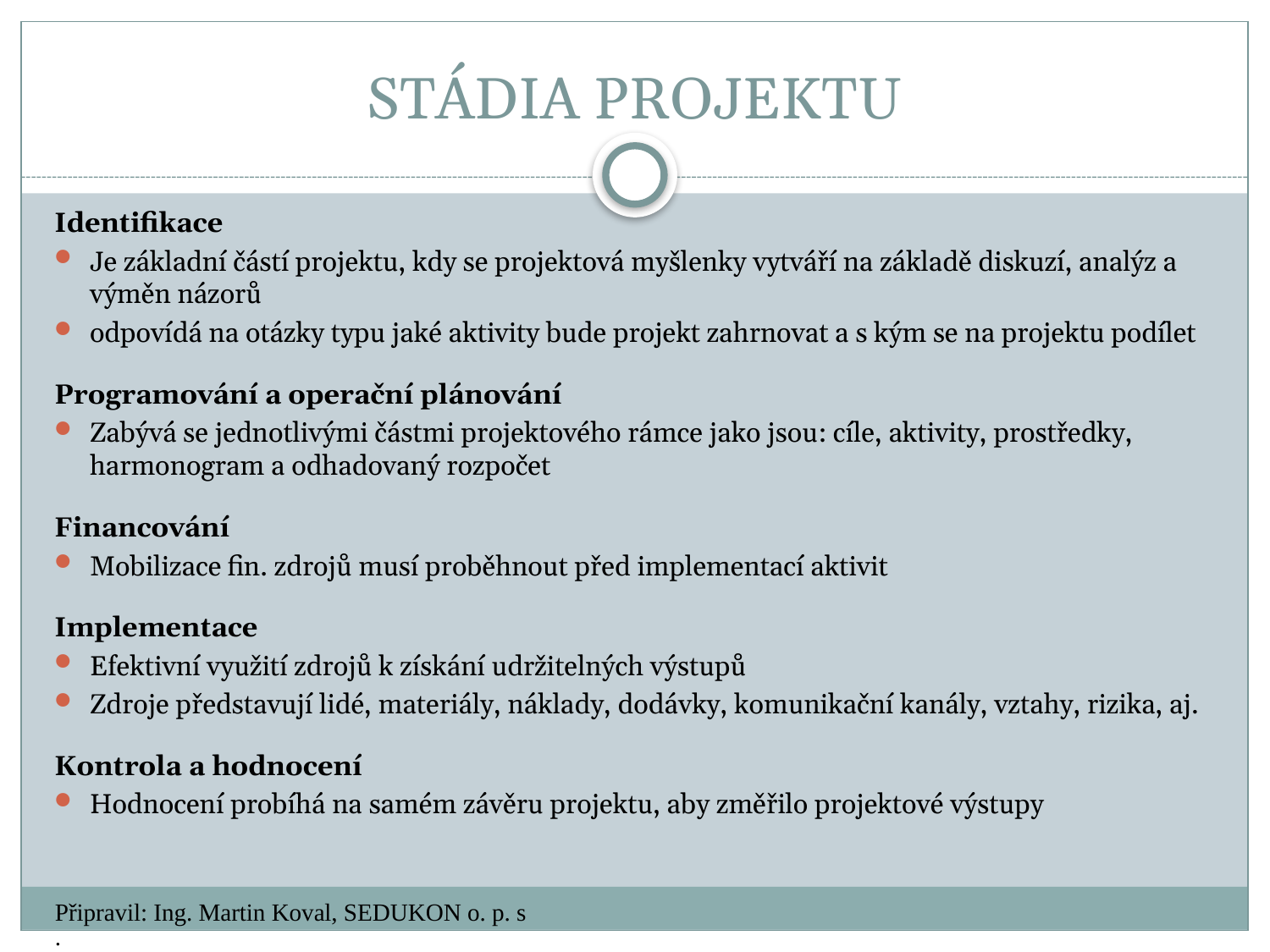

# STÁDIA PROJEKTU
Identifikace
Je základní částí projektu, kdy se projektová myšlenky vytváří na základě diskuzí, analýz a výměn názorů
odpovídá na otázky typu jaké aktivity bude projekt zahrnovat a s kým se na projektu podílet

Programování a operační plánování
Zabývá se jednotlivými částmi projektového rámce jako jsou: cíle, aktivity, prostředky, harmonogram a odhadovaný rozpočet

Financování
Mobilizace fin. zdrojů musí proběhnout před implementací aktivit

Implementace
Efektivní využití zdrojů k získání udržitelných výstupů
Zdroje představují lidé, materiály, náklady, dodávky, komunikační kanály, vztahy, rizika, aj.

Kontrola a hodnocení
Hodnocení probíhá na samém závěru projektu, aby změřilo projektové výstupy

Připravil: Ing. Martin Koval, SEDUKON o. p. s.